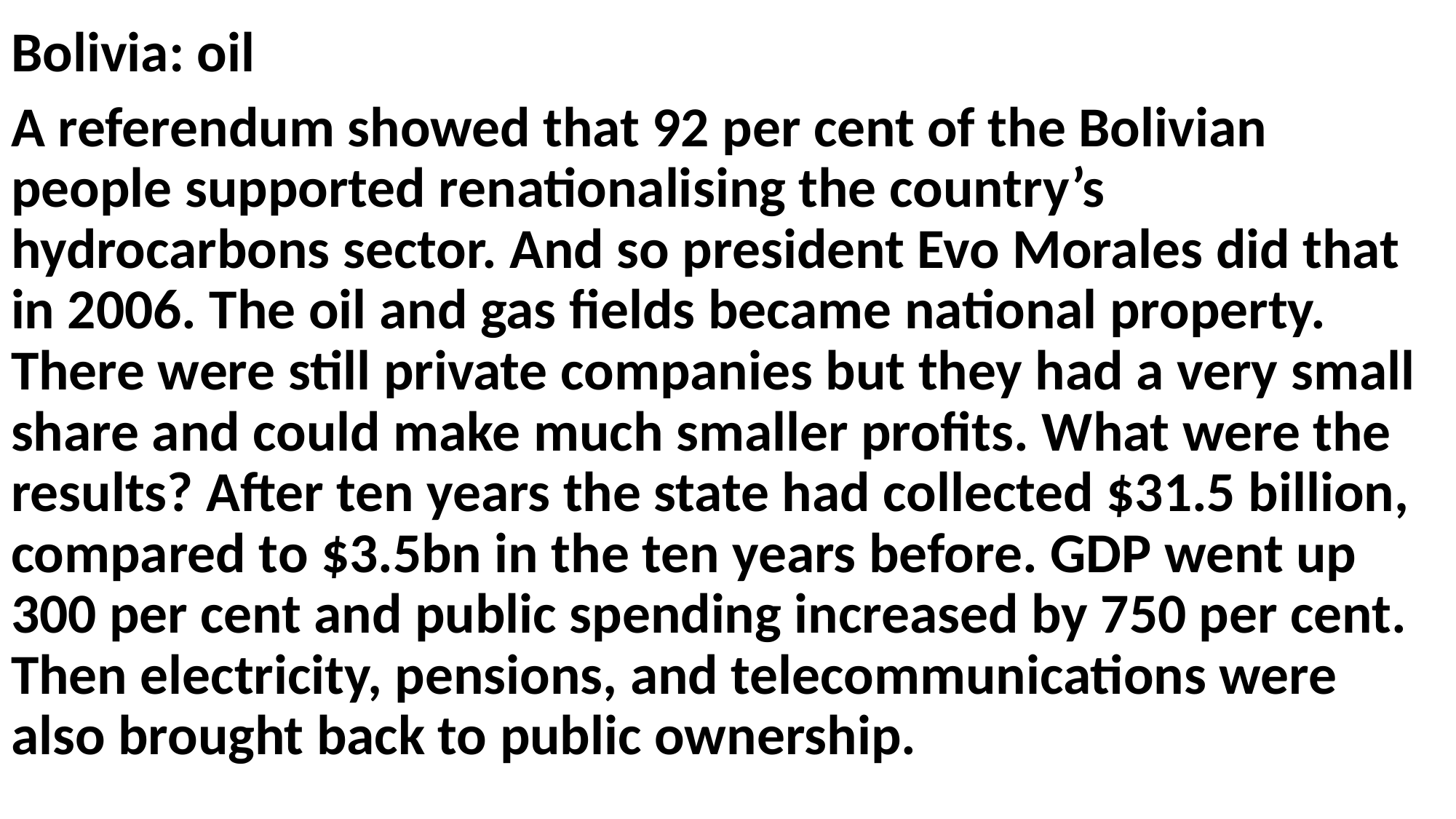

Bolivia: oil
A referendum showed that 92 per cent of the Bolivian people supported renationalising the country’s hydrocarbons sector. And so president Evo Morales did that in 2006. The oil and gas fields became national property. There were still private companies but they had a very small share and could make much smaller profits. What were the results? After ten years the state had collected $31.5 billion, compared to $3.5bn in the ten years before. GDP went up 300 per cent and public spending increased by 750 per cent. Then electricity, pensions, and telecommunications were also brought back to public ownership.

#